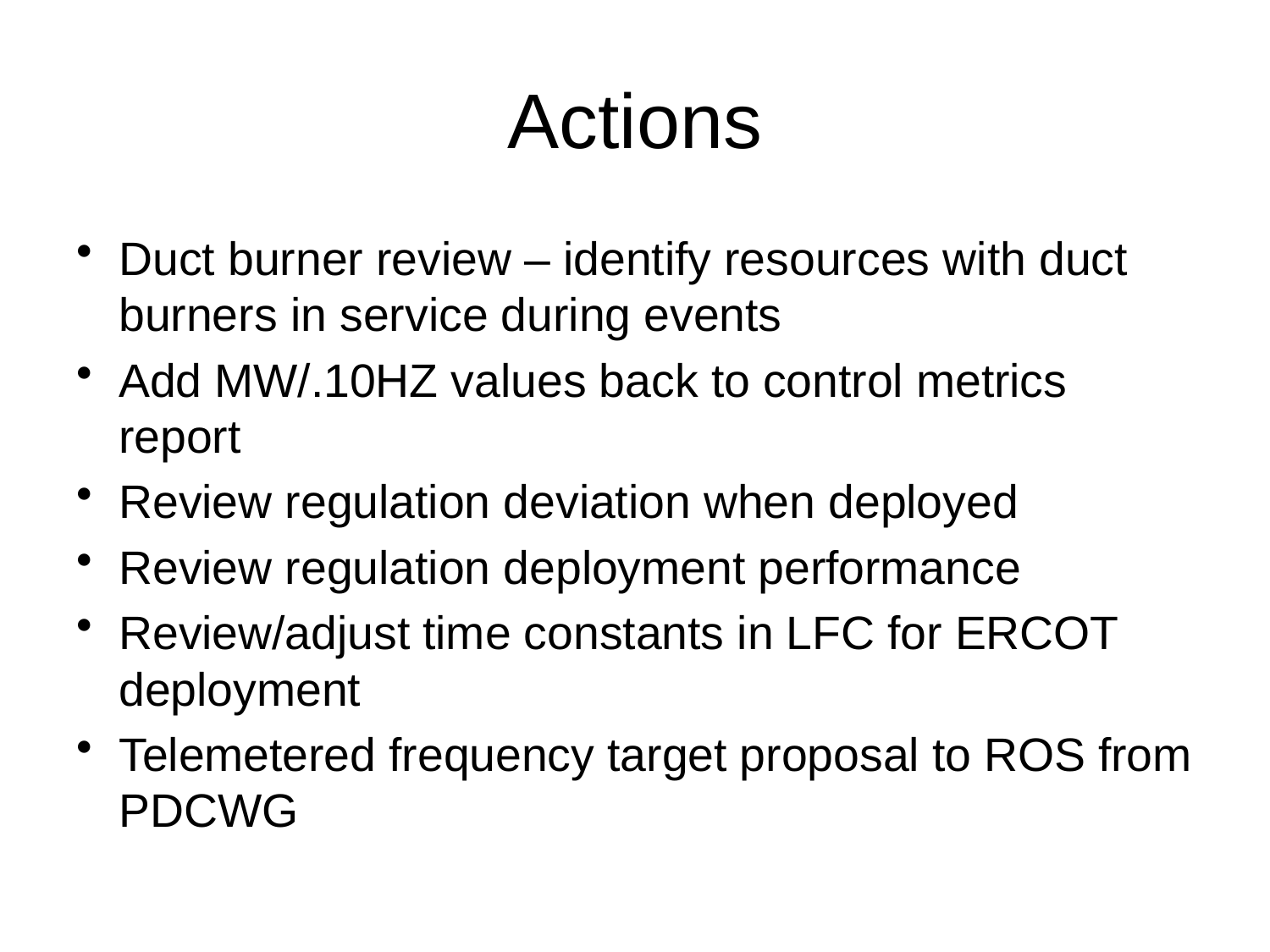

# Actions
Duct burner review – identify resources with duct burners in service during events
Add MW/.10HZ values back to control metrics report
Review regulation deviation when deployed
Review regulation deployment performance
Review/adjust time constants in LFC for ERCOT deployment
Telemetered frequency target proposal to ROS from PDCWG